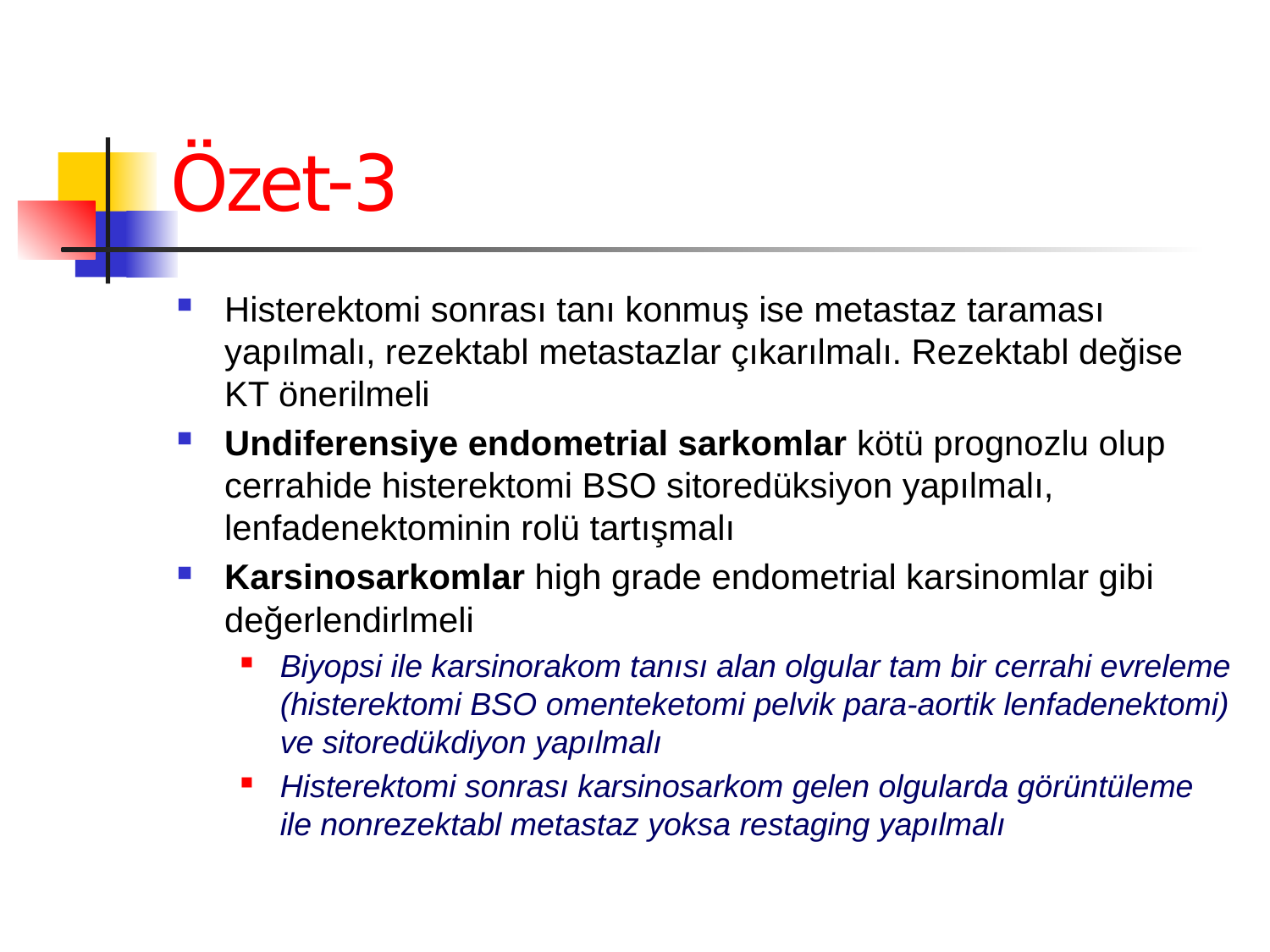

# Özet-3
Histerektomi sonrası tanı konmuş ise metastaz taraması yapılmalı, rezektabl metastazlar çıkarılmalı. Rezektabl değise KT önerilmeli
Undiferensiye endometrial sarkomlar kötü prognozlu olup cerrahide histerektomi BSO sitoredüksiyon yapılmalı, lenfadenektominin rolü tartışmalı
Karsinosarkomlar high grade endometrial karsinomlar gibi değerlendirlmeli
Biyopsi ile karsinorakom tanısı alan olgular tam bir cerrahi evreleme (histerektomi BSO omenteketomi pelvik para-aortik lenfadenektomi) ve sitoredükdiyon yapılmalı
Histerektomi sonrası karsinosarkom gelen olgularda görüntüleme ile nonrezektabl metastaz yoksa restaging yapılmalı